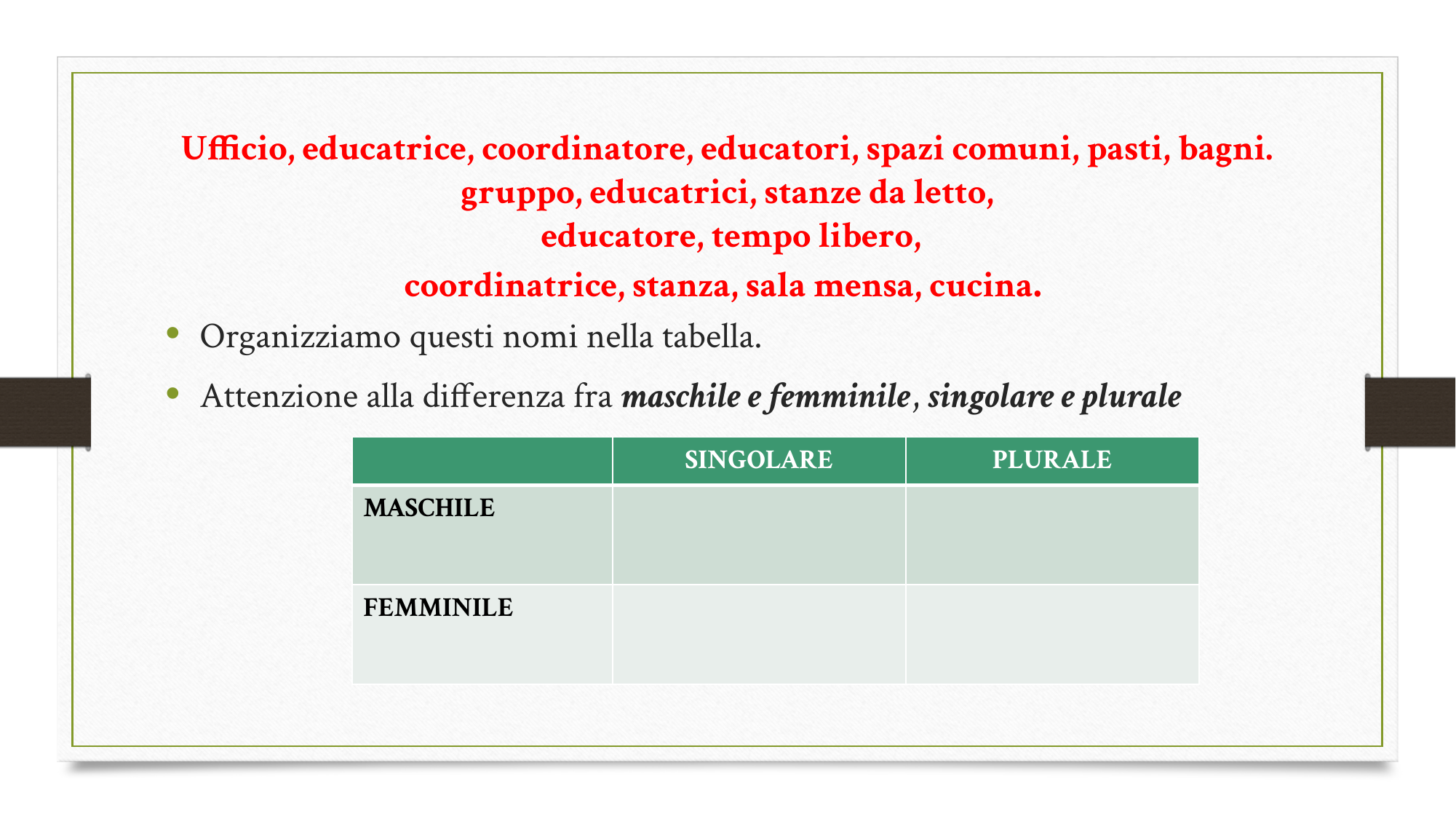

# Ufficio, educatrice, coordinatore, educatori, spazi comuni, pasti, bagni. gruppo, educatrici, stanze da letto, educatore, tempo libero, coordinatrice, stanza, sala mensa, cucina.
Organizziamo questi nomi nella tabella.
Attenzione alla differenza fra maschile e femminile, singolare e plurale

|  | SINGOLARE | PLURALE |
| --- | --- | --- |
| MASCHILE |  |  |
| FEMMINILE |  |  |